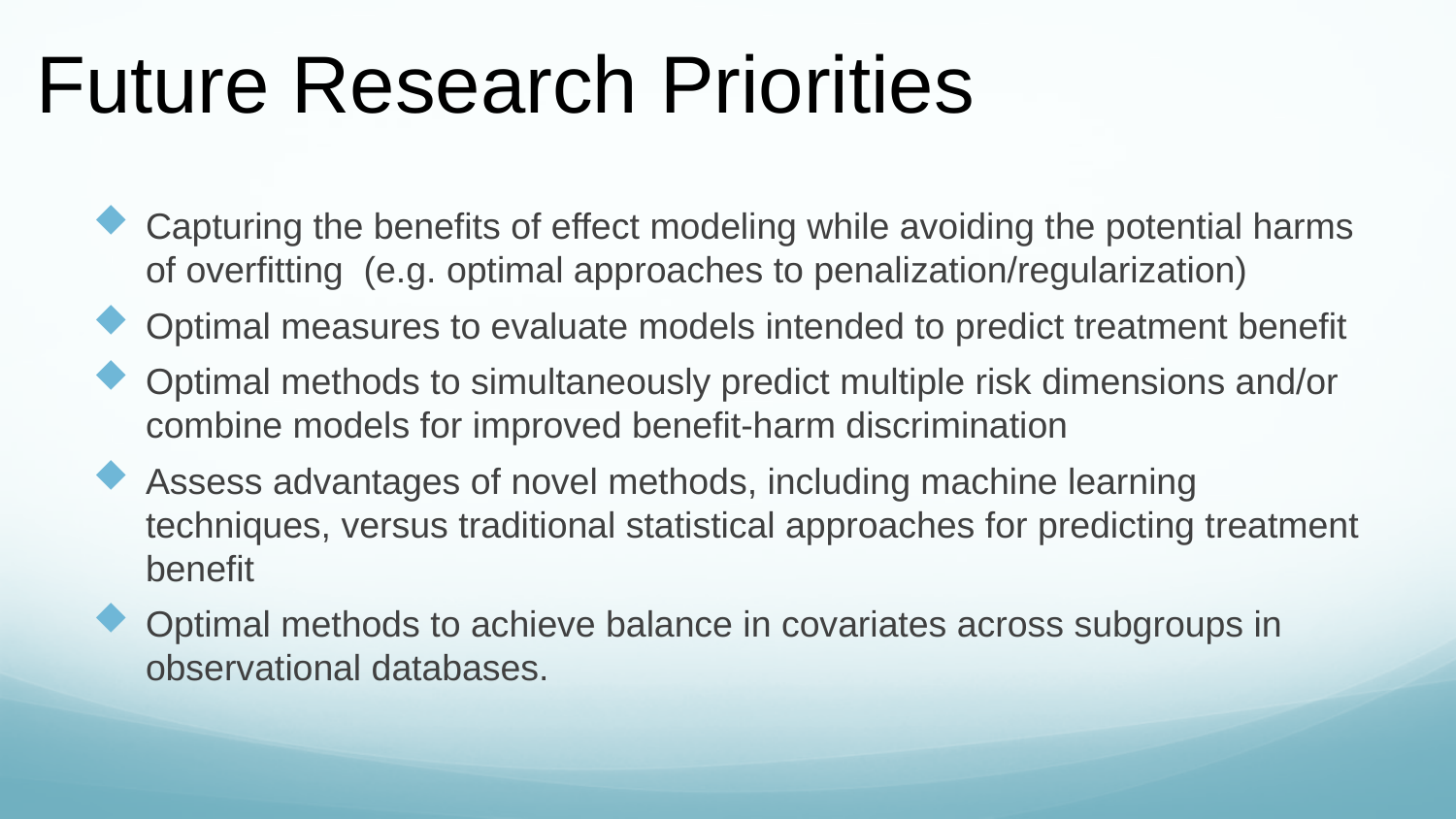

# Future Research Priorities
Capturing the benefits of effect modeling while avoiding the potential harms of overfitting  (e.g. optimal approaches to penalization/regularization)
Optimal measures to evaluate models intended to predict treatment benefit
Optimal methods to simultaneously predict multiple risk dimensions and/or combine models for improved benefit-harm discrimination
Assess advantages of novel methods, including machine learning techniques, versus traditional statistical approaches for predicting treatment benefit
Optimal methods to achieve balance in covariates across subgroups in observational databases.